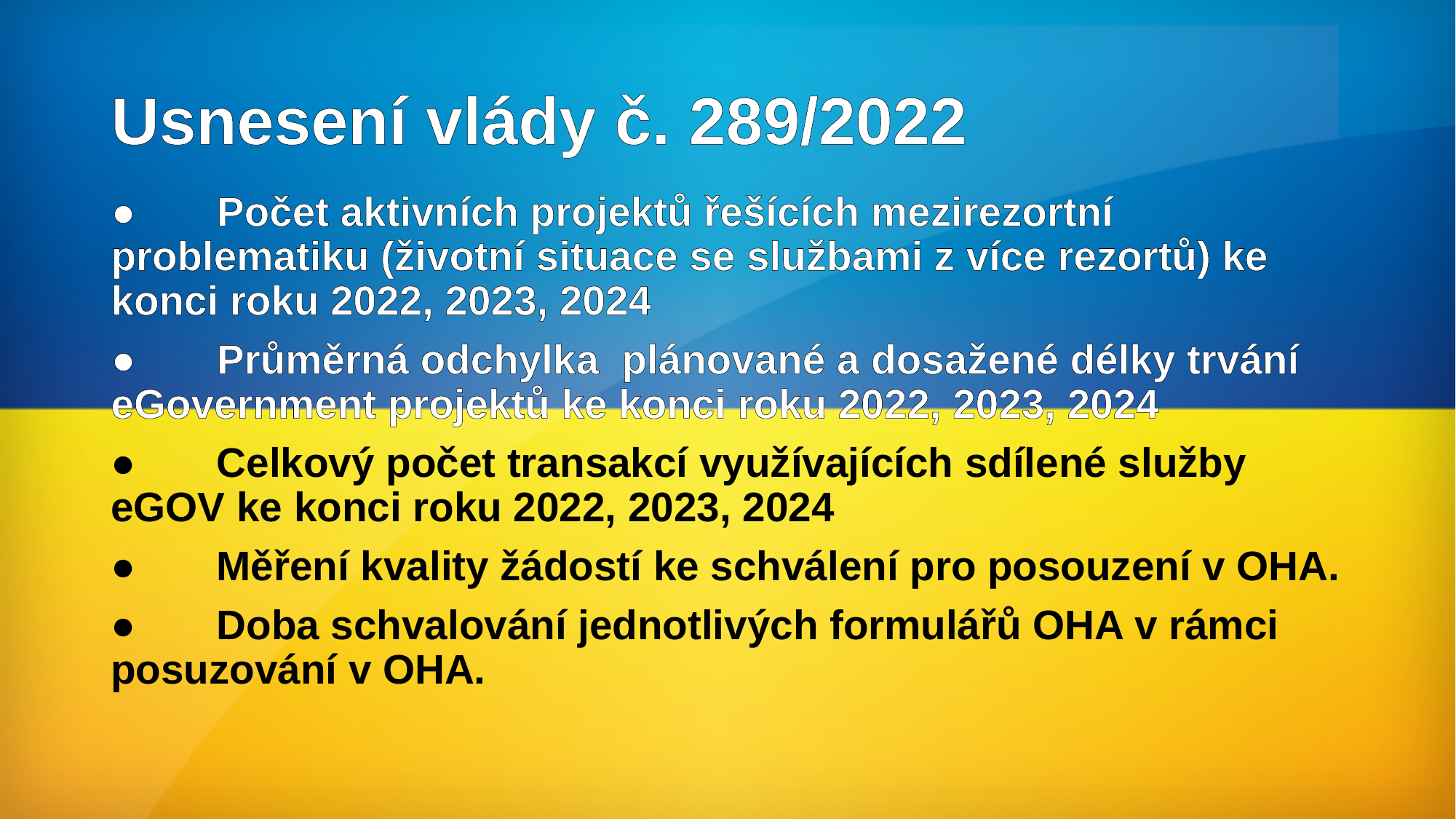

# Usnesení vlády č. 289/2022
●	Počet aktivních projektů řešících mezirezortní problematiku (životní situace se službami z více rezortů) ke konci roku 2022, 2023, 2024
●	Průměrná odchylka  plánované a dosažené délky trvání eGovernment projektů ke konci roku 2022, 2023, 2024
●	Celkový počet transakcí využívajících sdílené služby eGOV ke konci roku 2022, 2023, 2024
●	Měření kvality žádostí ke schválení pro posouzení v OHA.
●	Doba schvalování jednotlivých formulářů OHA v rámci posuzování v OHA.